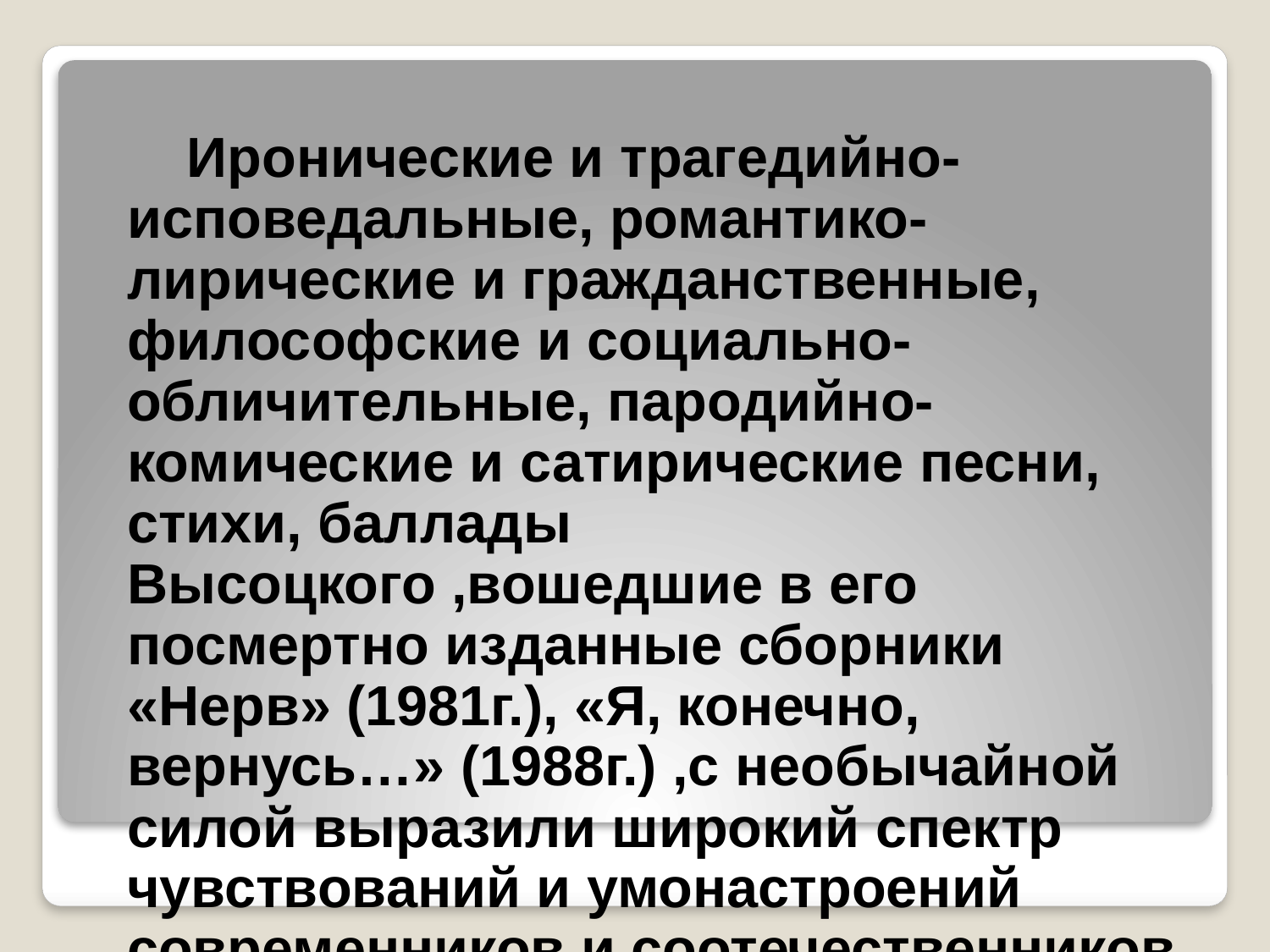

Иронические и трагедийно-исповедальные, романтико-лирические и гражданственные, философские и социально-обличительные, пародийно-комические и сатирические песни, стихи, баллады Высоцкого ,вошедшие в его посмертно изданные сборники «Нерв» (1981г.), «Я, конечно, вернусь…» (1988г.) ,с необычайной силой выразили широкий спектр чувствований и умонастроений современников и соотечественников поэта.